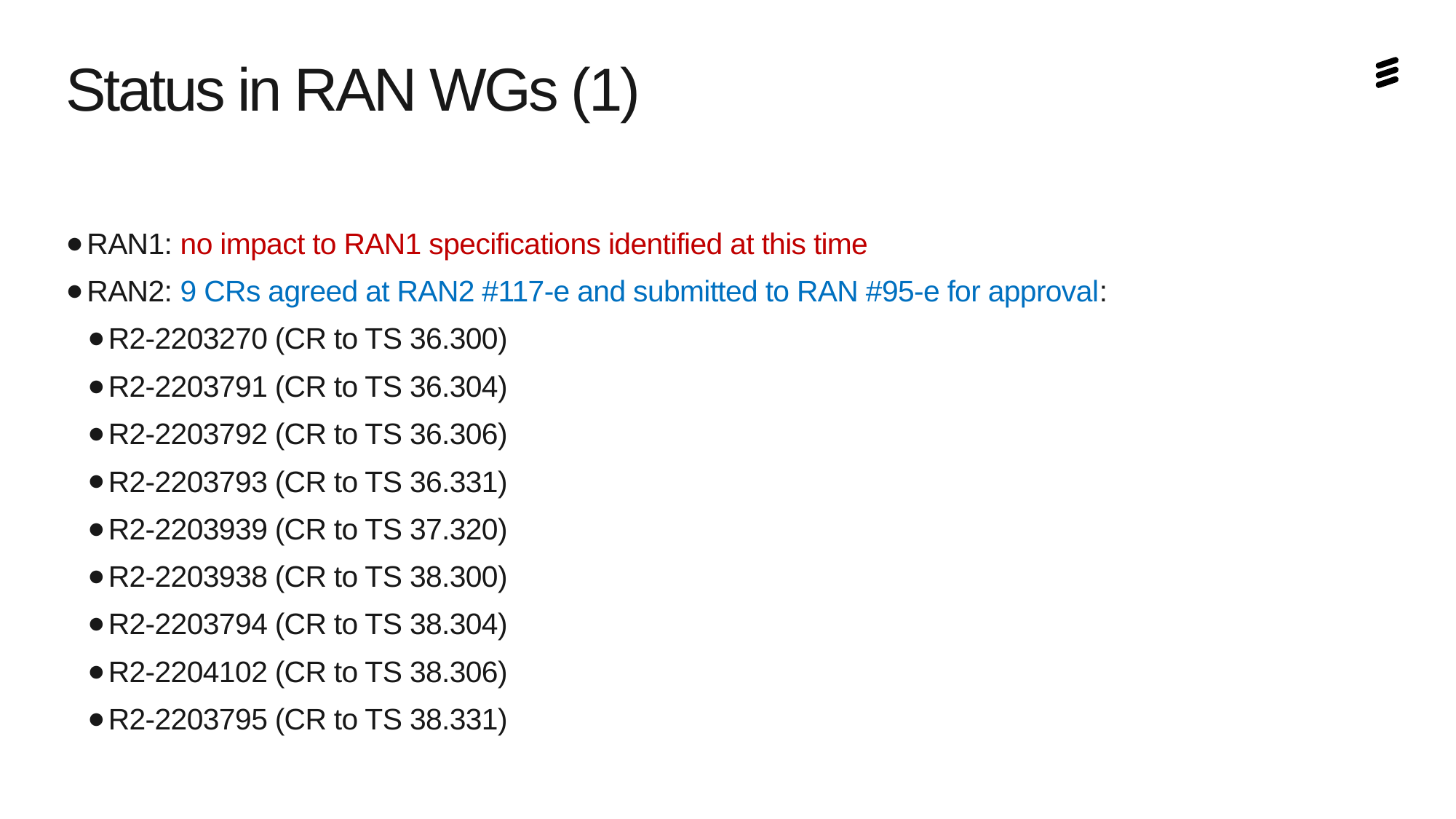

# Status in RAN WGs (1)
RAN1: no impact to RAN1 specifications identified at this time
RAN2: 9 CRs agreed at RAN2 #117-e and submitted to RAN #95-e for approval:
R2-2203270 (CR to TS 36.300)
R2-2203791 (CR to TS 36.304)
R2-2203792 (CR to TS 36.306)
R2-2203793 (CR to TS 36.331)
R2-2203939 (CR to TS 37.320)
R2-2203938 (CR to TS 38.300)
R2-2203794 (CR to TS 38.304)
R2-2204102 (CR to TS 38.306)
R2-2203795 (CR to TS 38.331)